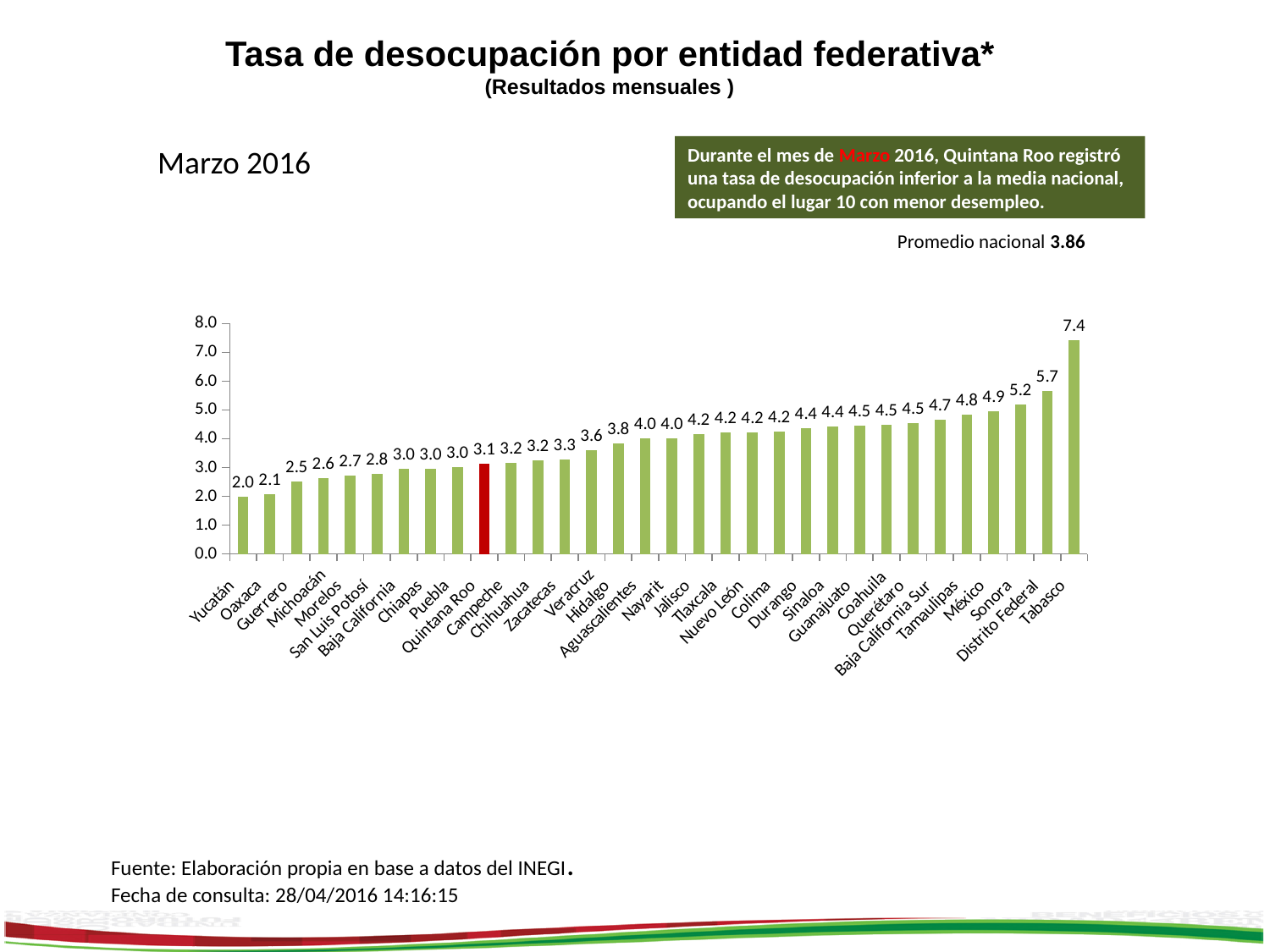

Tasa de desocupación por entidad federativa*
(Resultados mensuales )
Marzo 2016
Durante el mes de Marzo 2016, Quintana Roo registró una tasa de desocupación inferior a la media nacional, ocupando el lugar 10 con menor desempleo.
Promedio nacional 3.86

### Chart

| Category |  |
|---|---|
| Yucatán     | 1.9988500319150013 |
| Oaxaca     | 2.06326162002 |
| Guerrero     | 2.509453352871 |
| Michoacán | 2.6451396620810015 |
| Morelos     | 2.7188947102910013 |
| San Luis Potosí     | 2.7662507956380002 |
| Baja California     | 2.953094492779 |
| Chiapas     | 2.958422408622 |
| Puebla     | 3.030314323337 |
| Quintana Roo     | 3.1206420648349997 |
| Campeche     | 3.1571002438260014 |
| Chihuahua     | 3.2433448156250013 |
| Zacatecas     | 3.292287906545 |
| Veracruz | 3.590803837341 |
| Hidalgo     | 3.847461690801 |
| Aguascalientes     | 4.01442108366 |
| Nayarit     | 4.019999672318997 |
| Jalisco     | 4.1623998961579955 |
| Tlaxcala     | 4.212756960018996 |
| Nuevo León     | 4.230101510389997 |
| Colima     | 4.240984374114997 |
| Durango     | 4.376886501449997 |
| Sinaloa     | 4.428711757008997 |
| Guanajuato     | 4.452076138023 |
| Coahuila  | 4.491755695309003 |
| Querétaro     | 4.532110877727993 |
| Baja California Sur     | 4.663545749074997 |
| Tamaulipas     | 4.837650564896997 |
| México     | 4.943304480232003 |
| Sonora     | 5.187679217141997 |
| Distrito Federal     | 5.654517891073994 |
| Tabasco     | 7.424036675385994 |
Fuente: Elaboración propia en base a datos del INEGI.
Fecha de consulta: 28/04/2016 14:16:15